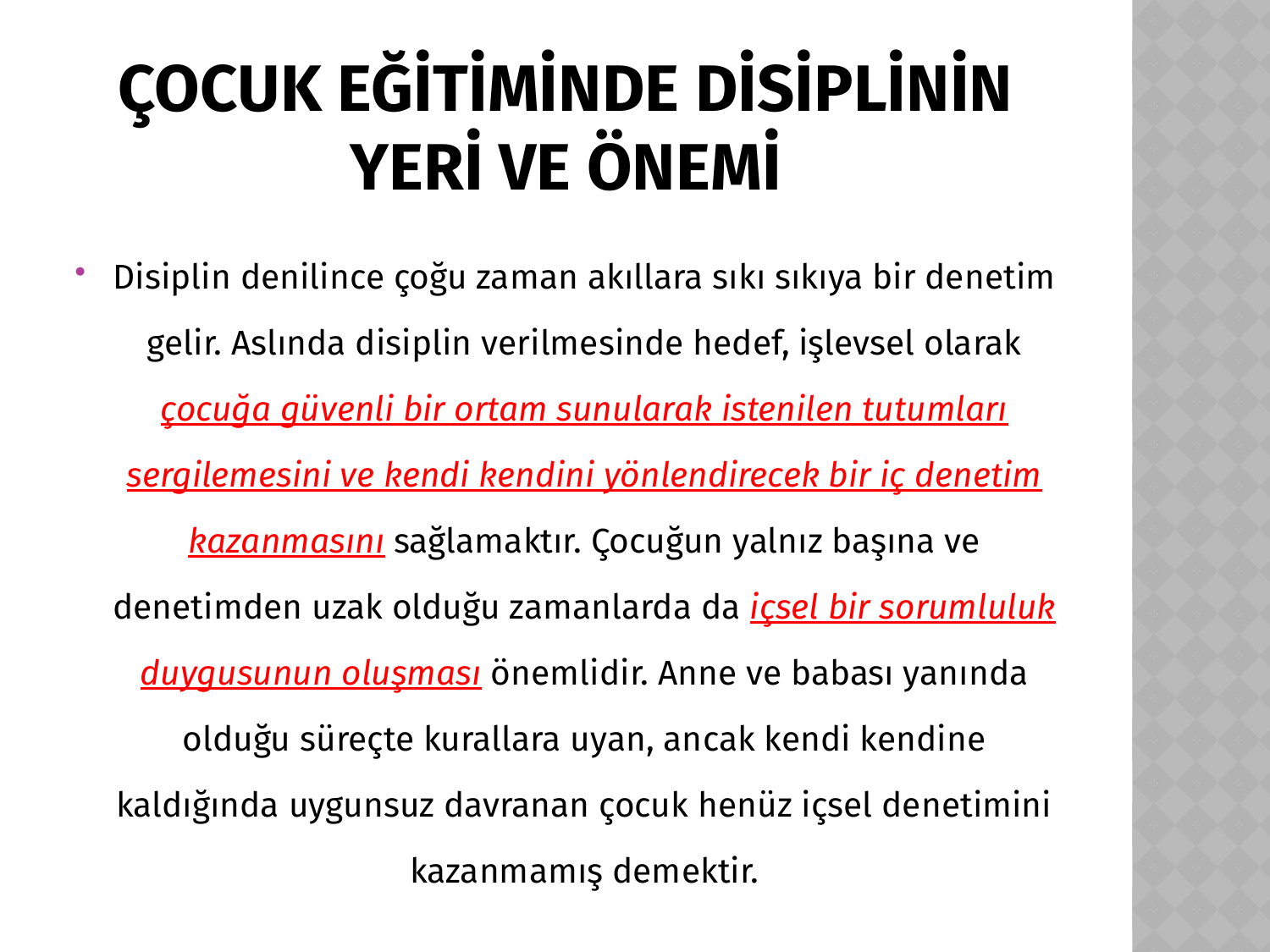

# ÇOCUK EĞİTİMİNDE DİSİPLİNİN YERİ VE ÖNEMİ
Disiplin denilince çoğu zaman akıllara sıkı sıkıya bir denetim gelir. Aslında disiplin verilmesinde hedef, işlevsel olarak çocuğa güvenli bir ortam sunularak istenilen tutumları sergilemesini ve kendi kendini yönlendirecek bir iç denetim kazanmasını sağlamaktır. Çocuğun yalnız başına ve denetimden uzak olduğu zamanlarda da içsel bir sorumluluk duygusunun oluşması önemlidir. Anne ve babası yanında olduğu süreçte kurallara uyan, ancak kendi kendine kaldığında uygunsuz davranan çocuk henüz içsel denetimini kazanmamış demektir.